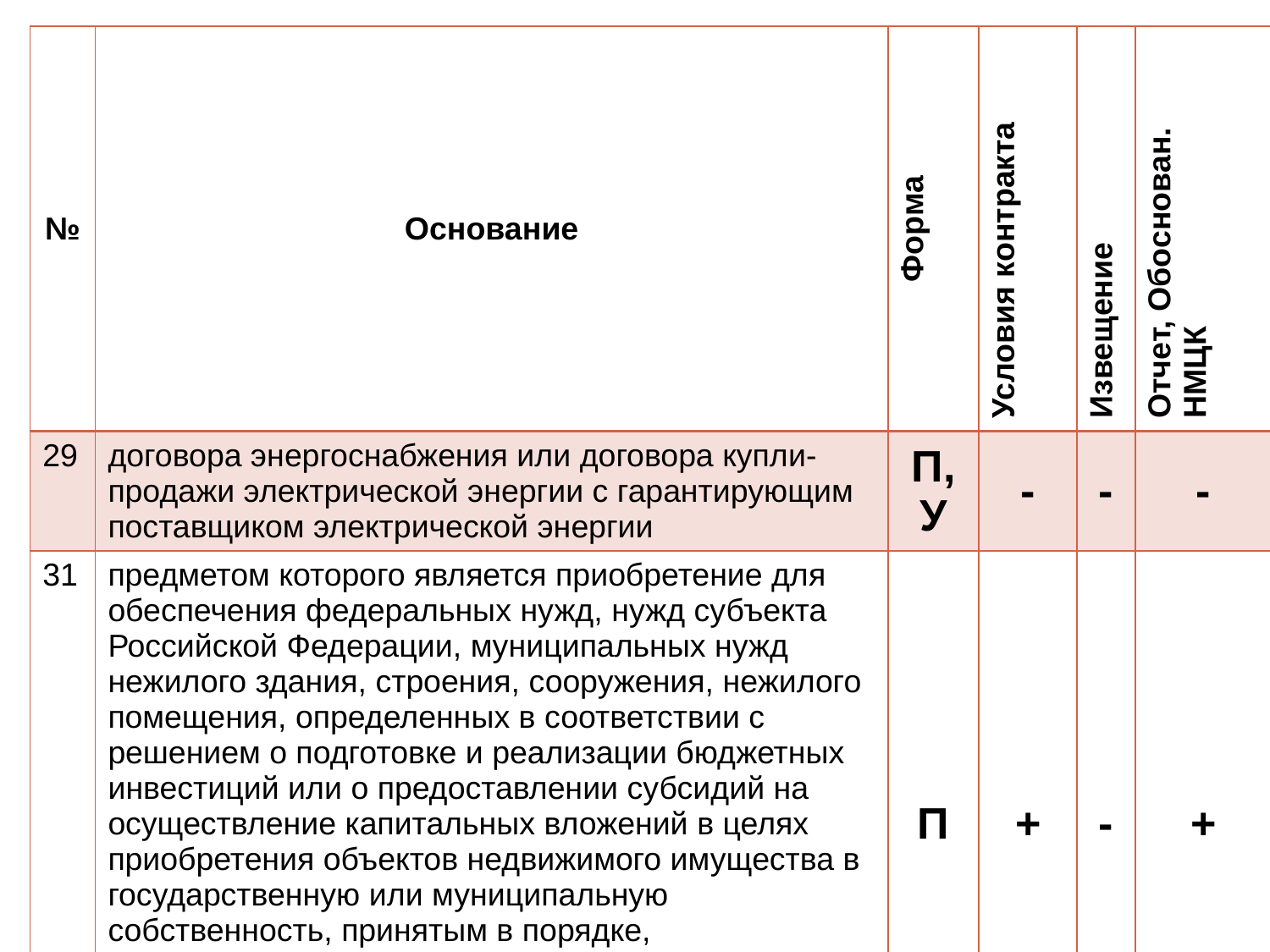

| № | Основание | Форма | Условия контракта | Извещение | Отчет, Обоснован. НМЦК |
| --- | --- | --- | --- | --- | --- |
| 29 | договора энергоснабжения или договора купли-продажи электрической энергии с гарантирующим поставщиком электрической энергии | П,У | - | - | - |
| 31 | предметом которого является приобретение для обеспечения федеральных нужд, нужд субъекта Российской Федерации, муниципальных нужд нежилого здания, строения, сооружения, нежилого помещения, определенных в соответствии с решением о подготовке и реализации бюджетных инвестиций или о предоставлении субсидий на осуществление капитальных вложений в целях приобретения объектов недвижимого имущества в государственную или муниципальную собственность, принятым в порядке, установленном соответственно Правительством Российской Федерации, высшим исполнительным органом государственной власти субъекта Российской Федерации, местной администрацией | П | + | - | + |